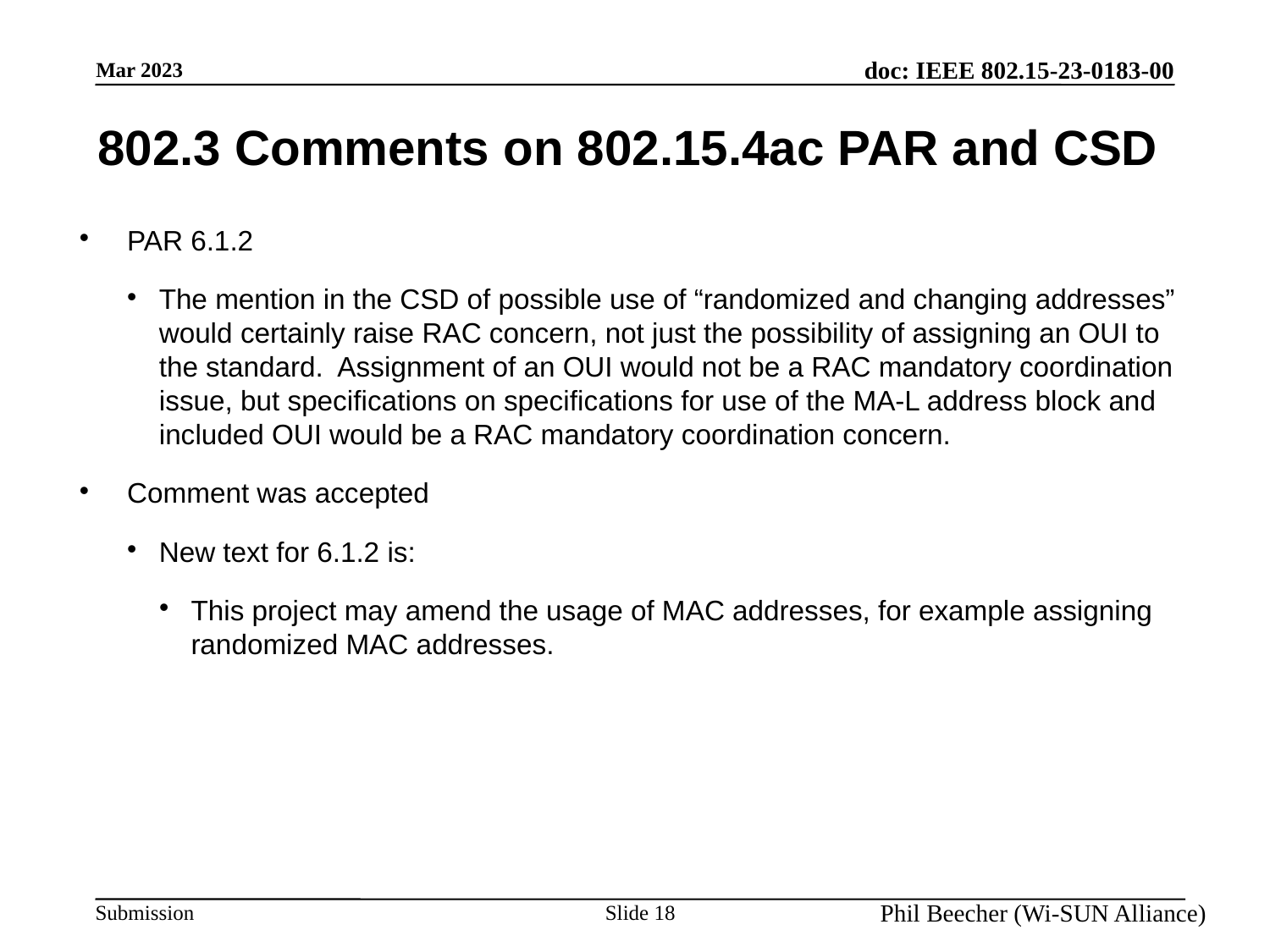

802.3 Comments on 802.15.4ac PAR and CSD
PAR 6.1.2
The mention in the CSD of possible use of “randomized and changing addresses” would certainly raise RAC concern, not just the possibility of assigning an OUI to the standard.  Assignment of an OUI would not be a RAC mandatory coordination issue, but specifications on specifications for use of the MA-L address block and included OUI would be a RAC mandatory coordination concern.
Comment was accepted
New text for 6.1.2 is:
This project may amend the usage of MAC addresses, for example assigning randomized MAC addresses.
Slide 18